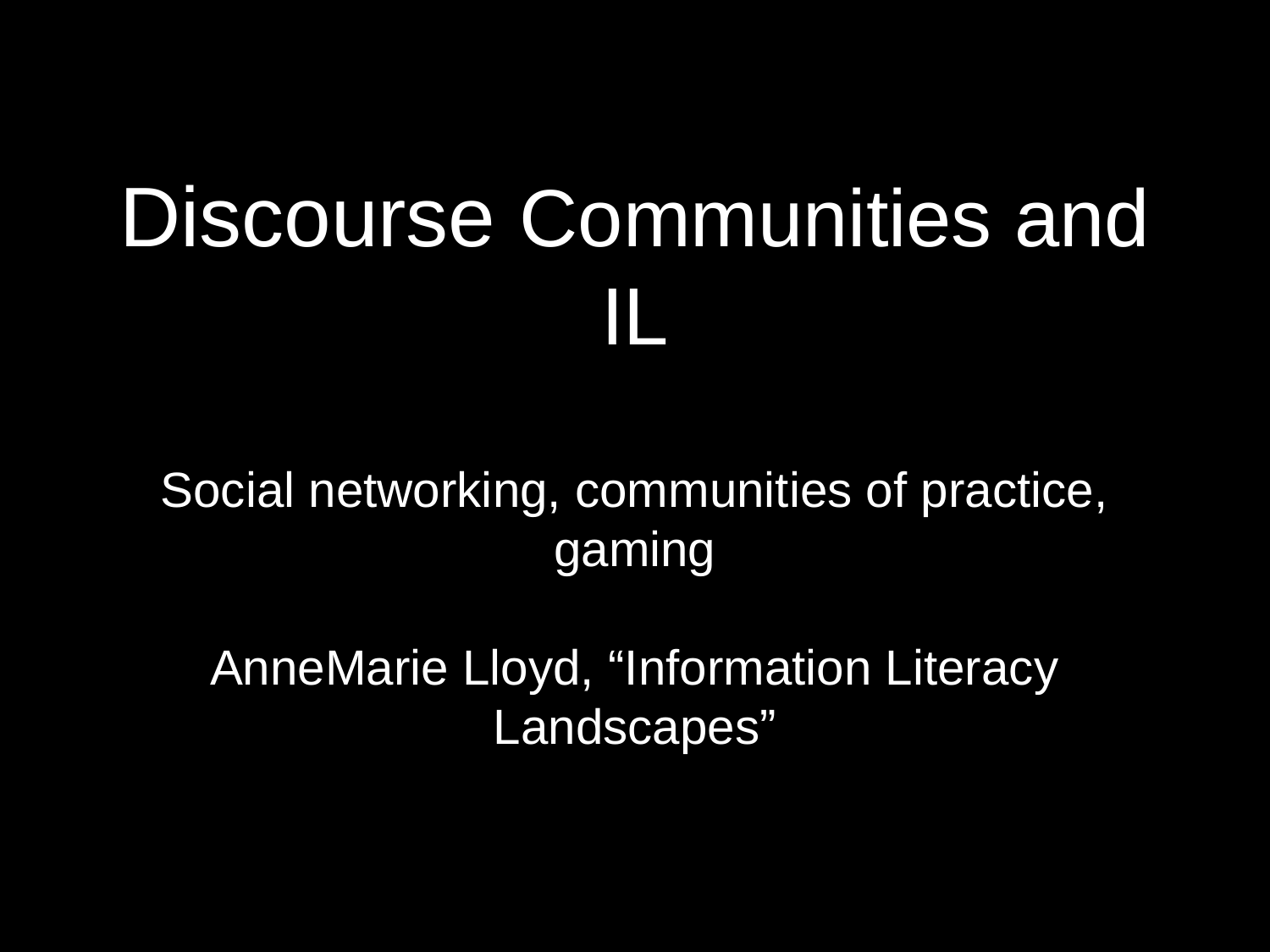

# Discourse Communities and IL Social networking, communities of practice, gaming AnneMarie Lloyd, “Information Literacy Landscapes”